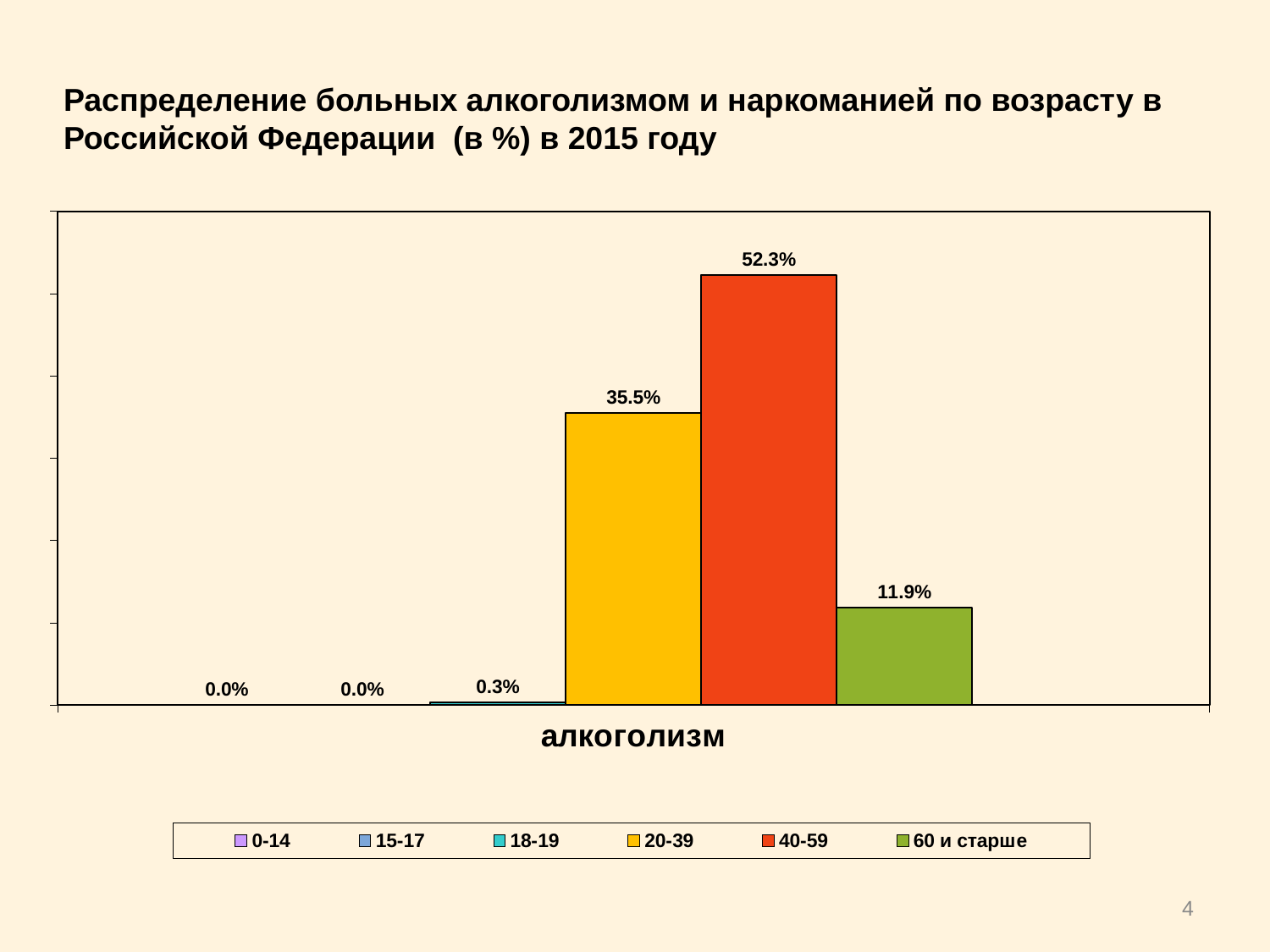

# Распределение больных алкоголизмом и наркоманией по возрасту в Российской Федерации  (в %) в 2015 году

### Chart

| Category | 0-14 | 15-17 | 18-19 | 20-39 | 40-59 | 60 и старше |  |
|---|---|---|---|---|---|---|---|
| алкоголизм | 1.1335432727445457e-05 | 0.0003319662441609027 | 0.0029488318566683112 | 0.35538956643589165 | 0.5227291619660607 | 0.11858913806449106 | None |
4